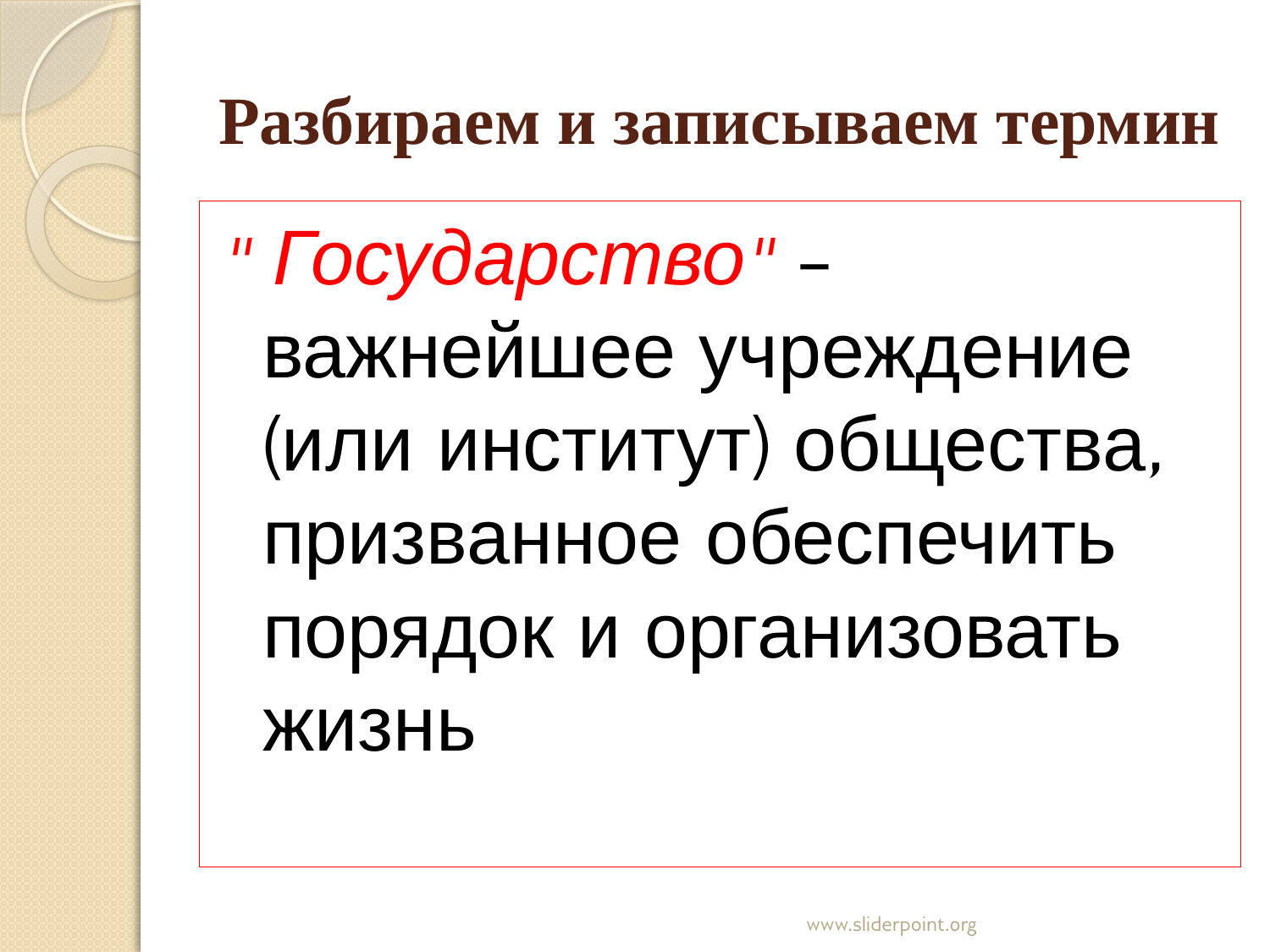

# Разбираем и записываем термин
" Государство" – важнейшее учреждение (или институт) общества, призванное обеспечить порядок и организовать жизнь
www.sliderpoint.org